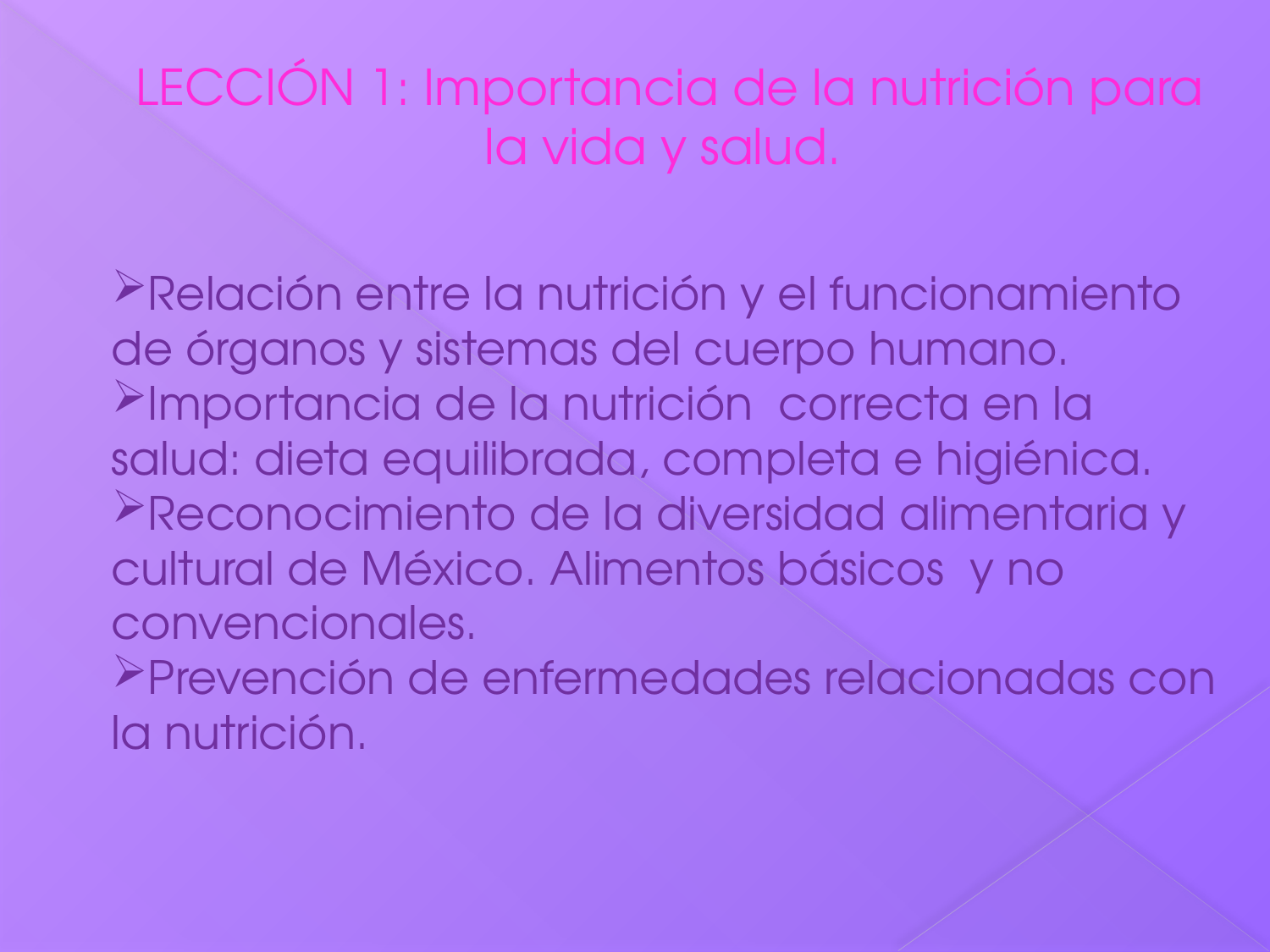

LECCIÓN 1: Importancia de la nutrición para la vida y salud.
Relación entre la nutrición y el funcionamiento de órganos y sistemas del cuerpo humano.
Importancia de la nutrición  correcta en la salud: dieta equilibrada, completa e higiénica.
Reconocimiento de la diversidad alimentaria y cultural de México. Alimentos básicos  y no convencionales.
Prevención de enfermedades relacionadas con la nutrición.